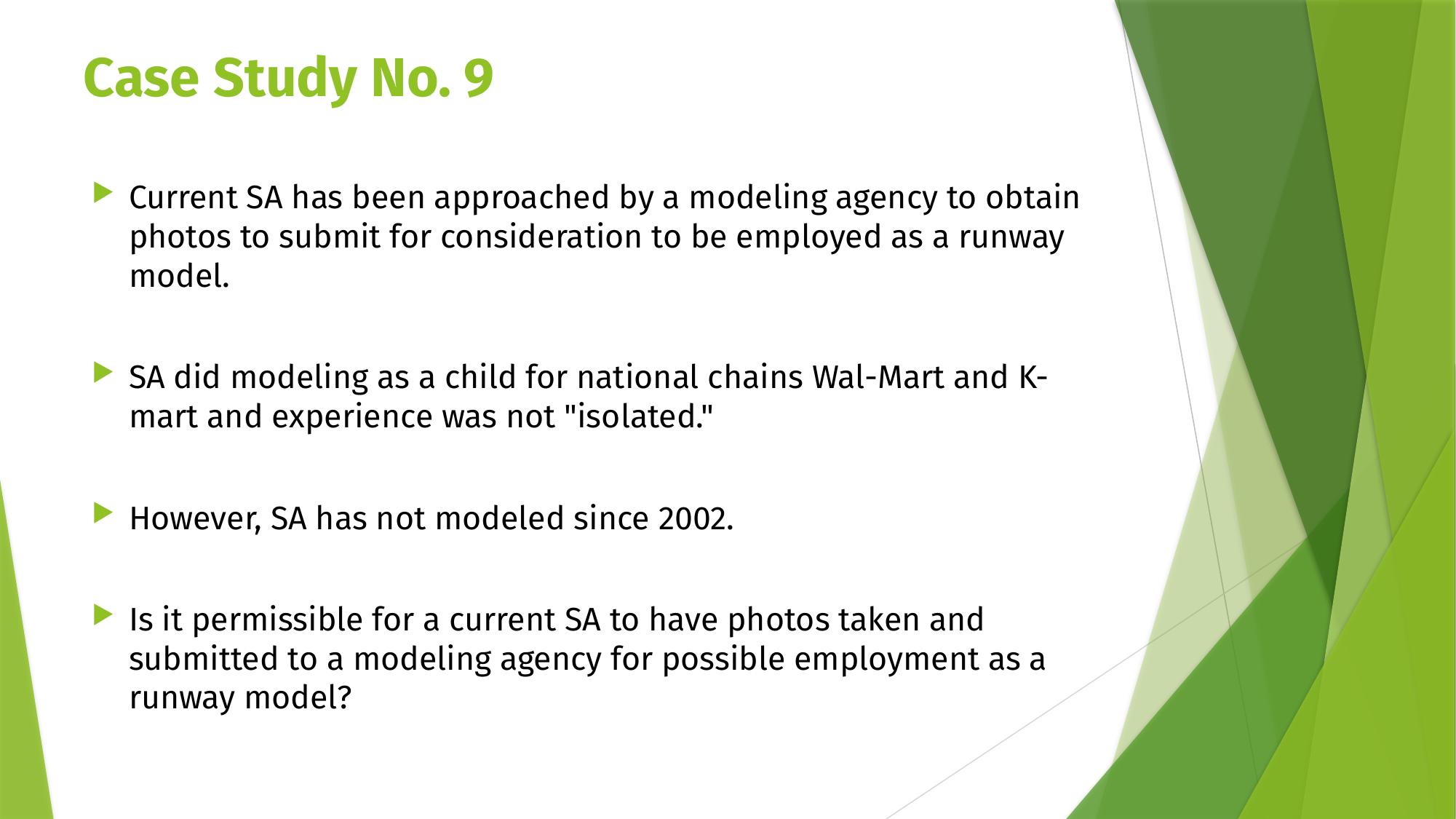

# Case Study No. 9
Current SA has been approached by a modeling agency to obtain photos to submit for consideration to be employed as a runway model.

SA did modeling as a child for national chains Wal-Mart and K-mart and experience was not "isolated."

However, SA has not modeled since 2002.

Is it permissible for a current SA to have photos taken and submitted to a modeling agency for possible employment as a runway model?